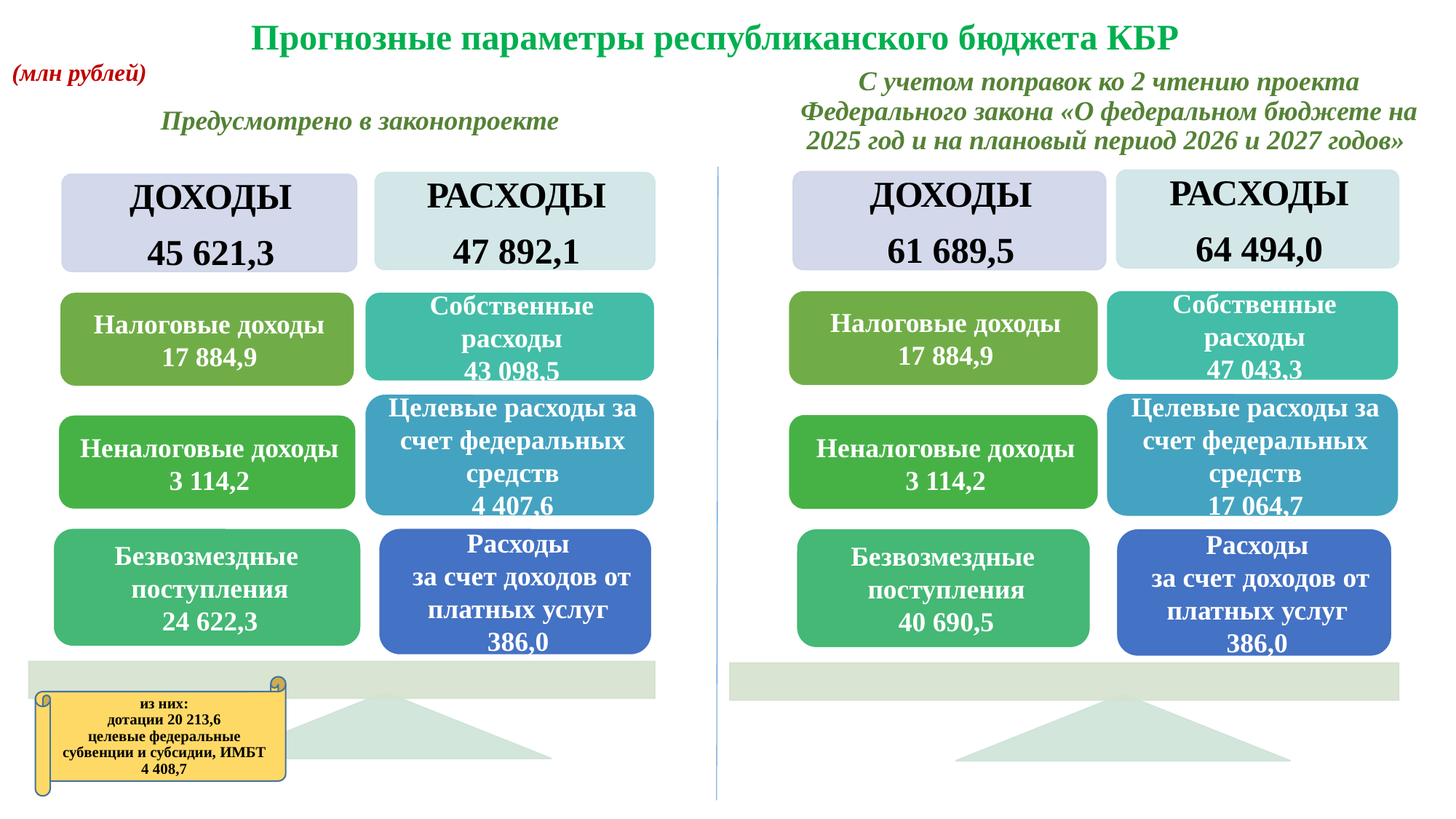

Прогнозные параметры республиканского бюджета КБР
(млн рублей)
# С учетом поправок ко 2 чтению проекта Федерального закона «О федеральном бюджете на 2025 год и на плановый период 2026 и 2027 годов»
ДОХОДЫ
61 689,5
РАСХОДЫ
64 494,0
Расходы
 за счет доходов от платных услуг
386,0
Целевые расходы за счет федеральных средств
17 064,7
Собственные расходы
47 043,3
Безвозмездные
поступления
40 690,5

Неналоговые доходы
3 114,2

Налоговые доходы
17 884,9
ДОХОДЫ
45 621,3
РАСХОДЫ
47 892,1
Расходы
 за счет доходов от платных услуг
386,0
Целевые расходы за счет федеральных средств
4 407,6
Собственные расходы
43 098,5
Безвозмездные
поступления
24 622,3

Неналоговые доходы
3 114,2

Налоговые доходы
17 884,9
Предусмотрено в законопроекте
из них:
дотации 20 213,6
целевые федеральные субвенции и субсидии, ИМБТ 4 408,7